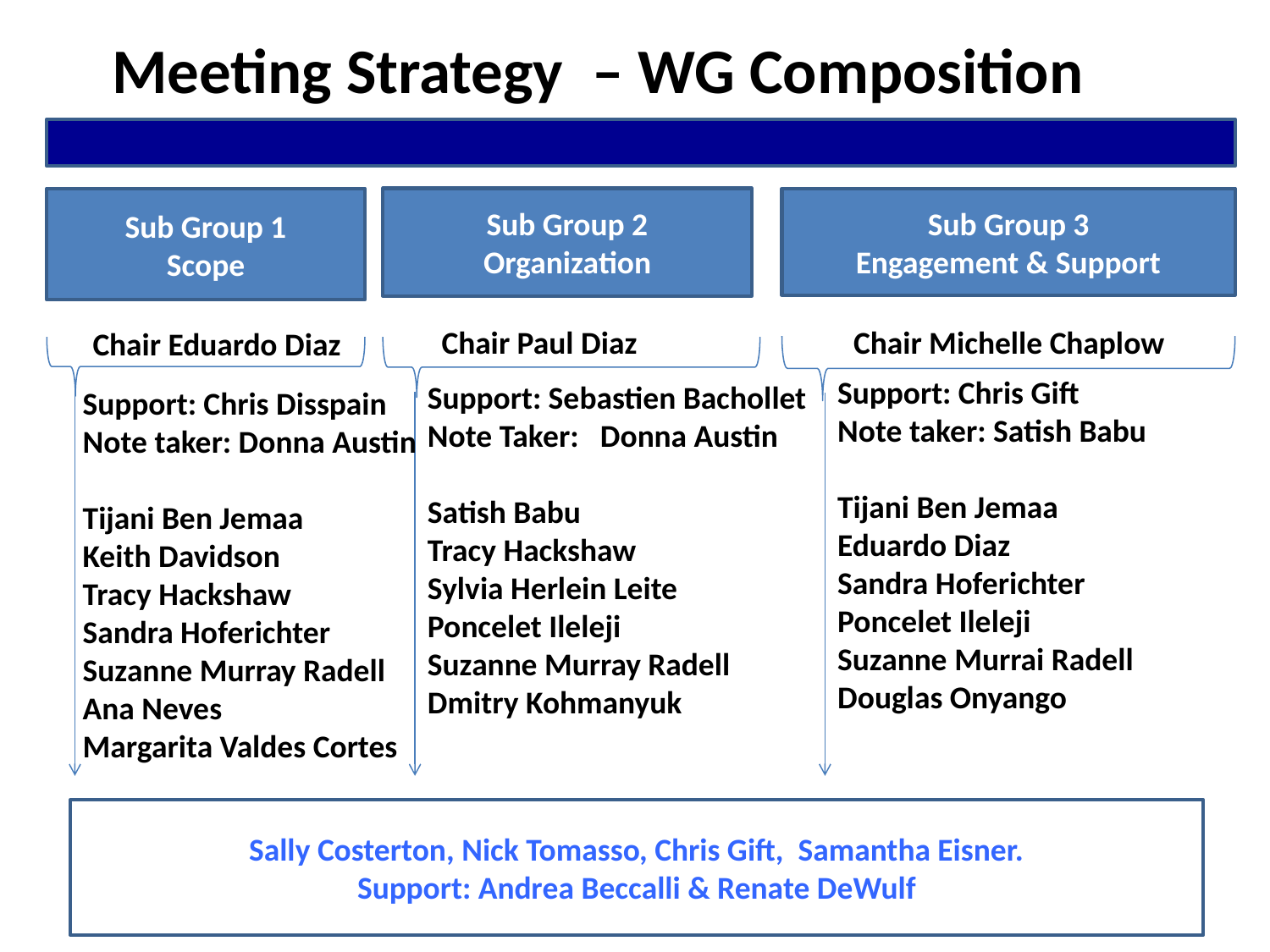

Meeting Strategy  – WG Composition

Sub Group 3
Engagement & Support
Sub Group 1
Scope
Sub Group 2
Organization
Chair Paul Diaz

     Chair Michelle Chaplow
Support: Chris Gift
Note taker: Satish Babu

Tijani Ben Jemaa
Eduardo Diaz
Sandra Hoferichter
Poncelet Ileleji
Suzanne Murrai Radell
Douglas Onyango
Chair Eduardo Diaz

Support: Chris Disspain
Note taker: Donna Austin

Tijani Ben Jemaa
Keith Davidson
Tracy Hackshaw
Sandra Hoferichter
Suzanne Murray Radell
Ana Neves
Margarita Valdes Cortes

Support: Sebastien Bachollet
Note Taker:   Donna Austin

Satish Babu
Tracy Hackshaw
Sylvia Herlein Leite
Poncelet Ileleji
Suzanne Murray Radell
Dmitry Kohmanyuk
Sally Costerton, Nick Tomasso, Chris Gift,  Samantha Eisner.
Support: Andrea Beccalli & Renate DeWulf